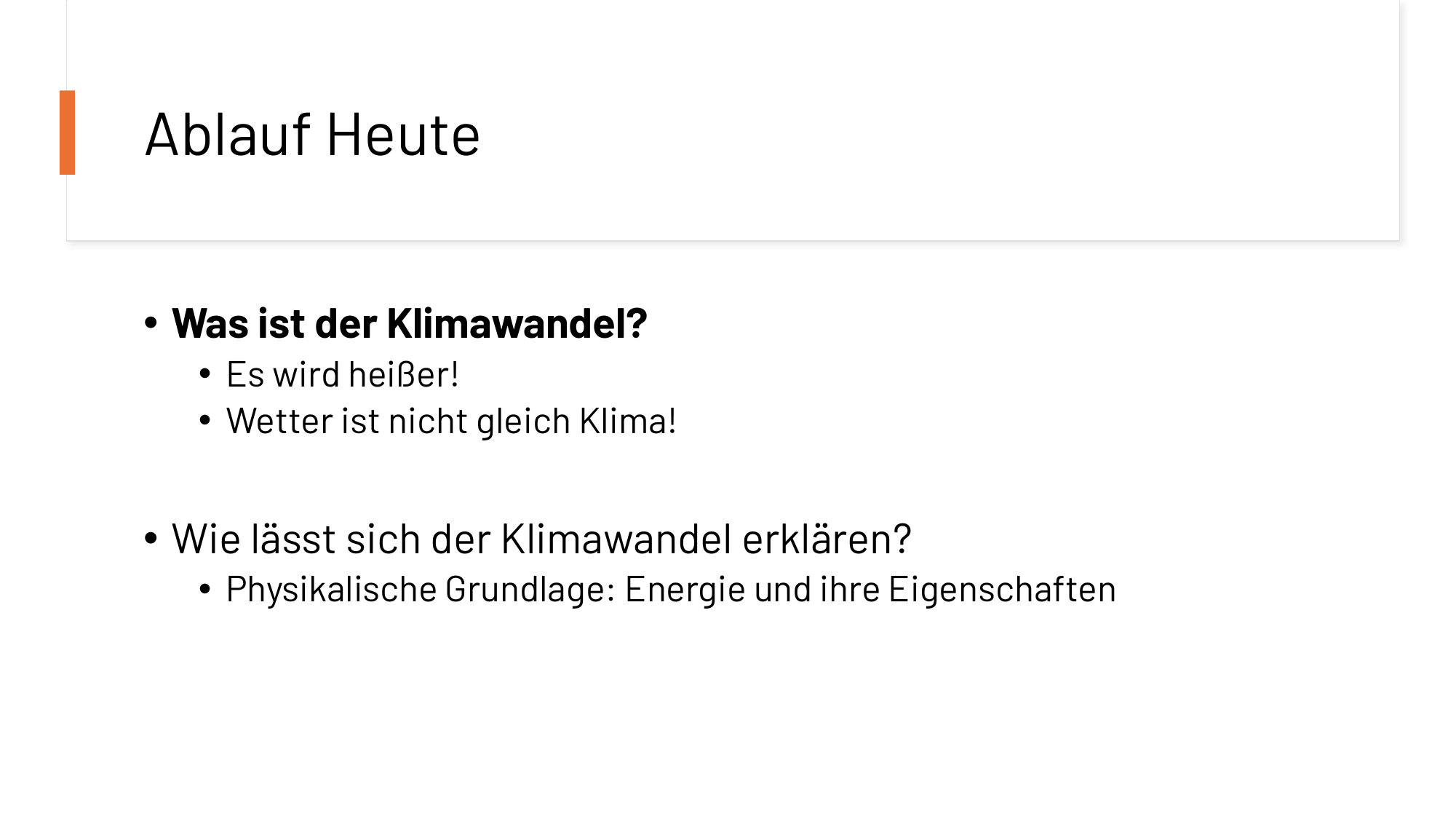

# Ablauf Heute

Was ist der Klimawandel?
Es wird heißer!
Wetter ist nicht gleich Klima!

Wie lässt sich der Klimawandel erklären?
Physikalische Grundlage: Energie und ihre Eigenschaften

3